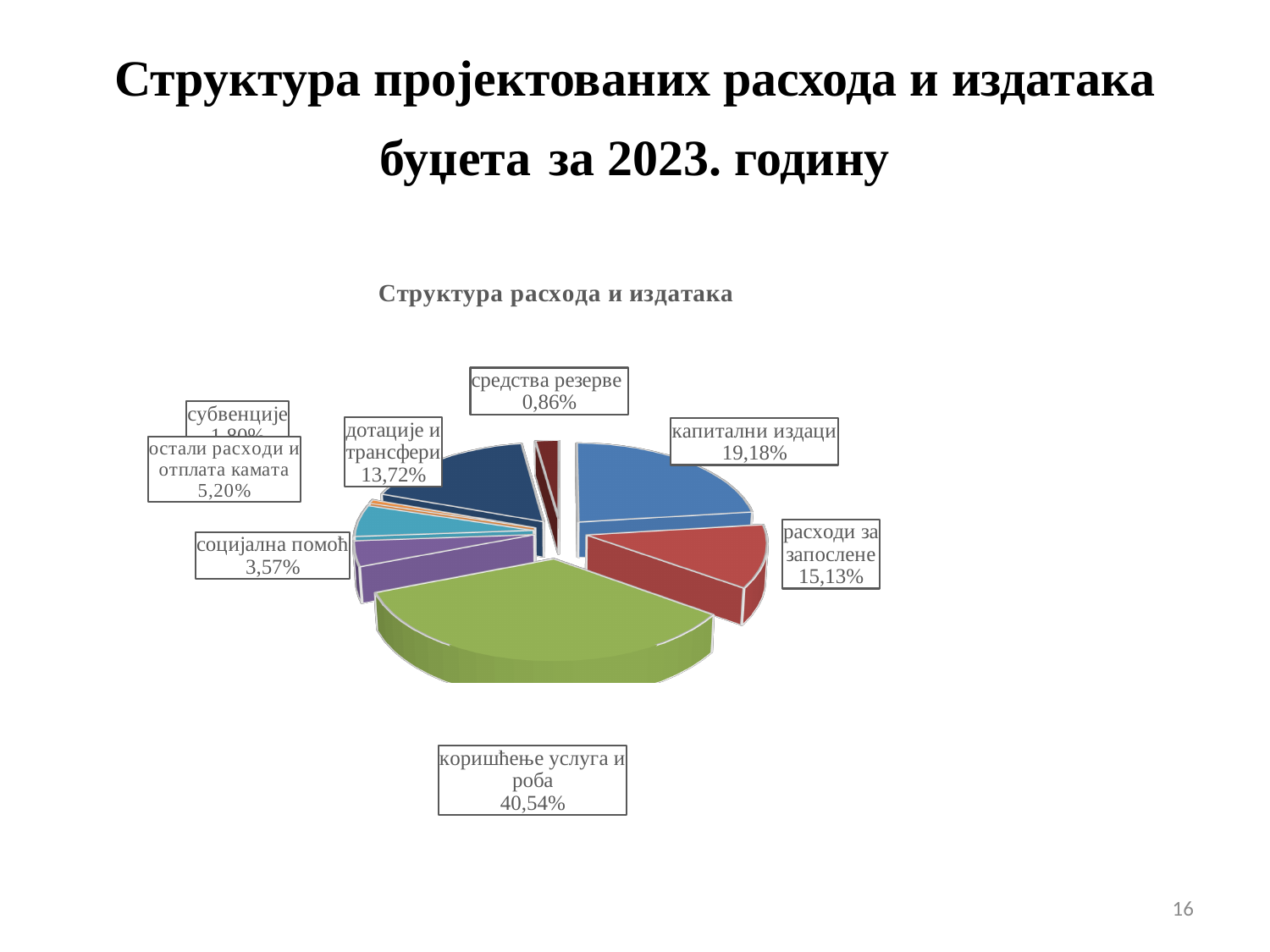

# Структура пројектованих расхода и издатака буџета за 2023. годину

[unsupported chart]

16